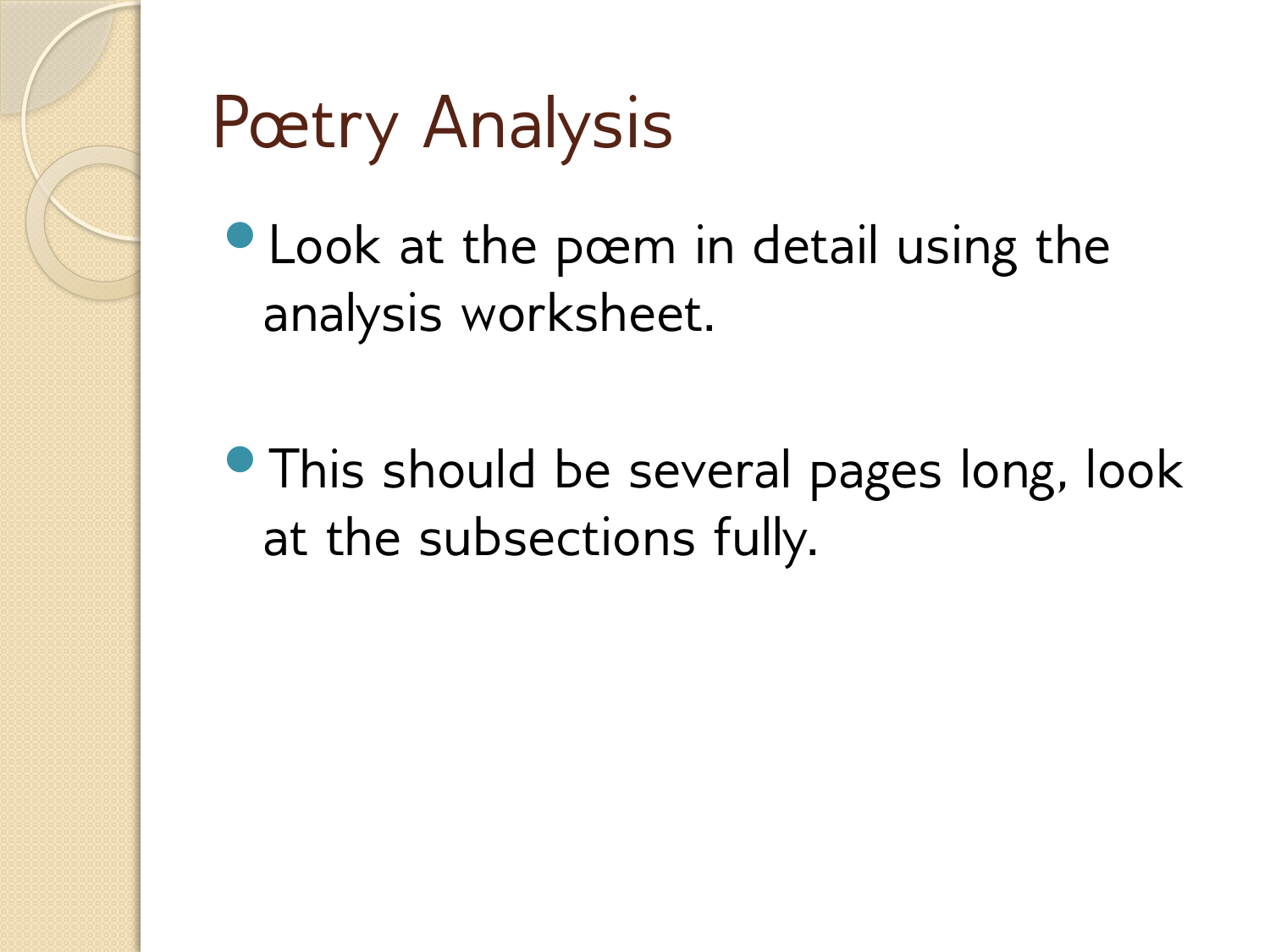

# Poetry Analysis
Look at the poem in detail using the analysis worksheet.

This should be several pages long, look at the subsections fully.